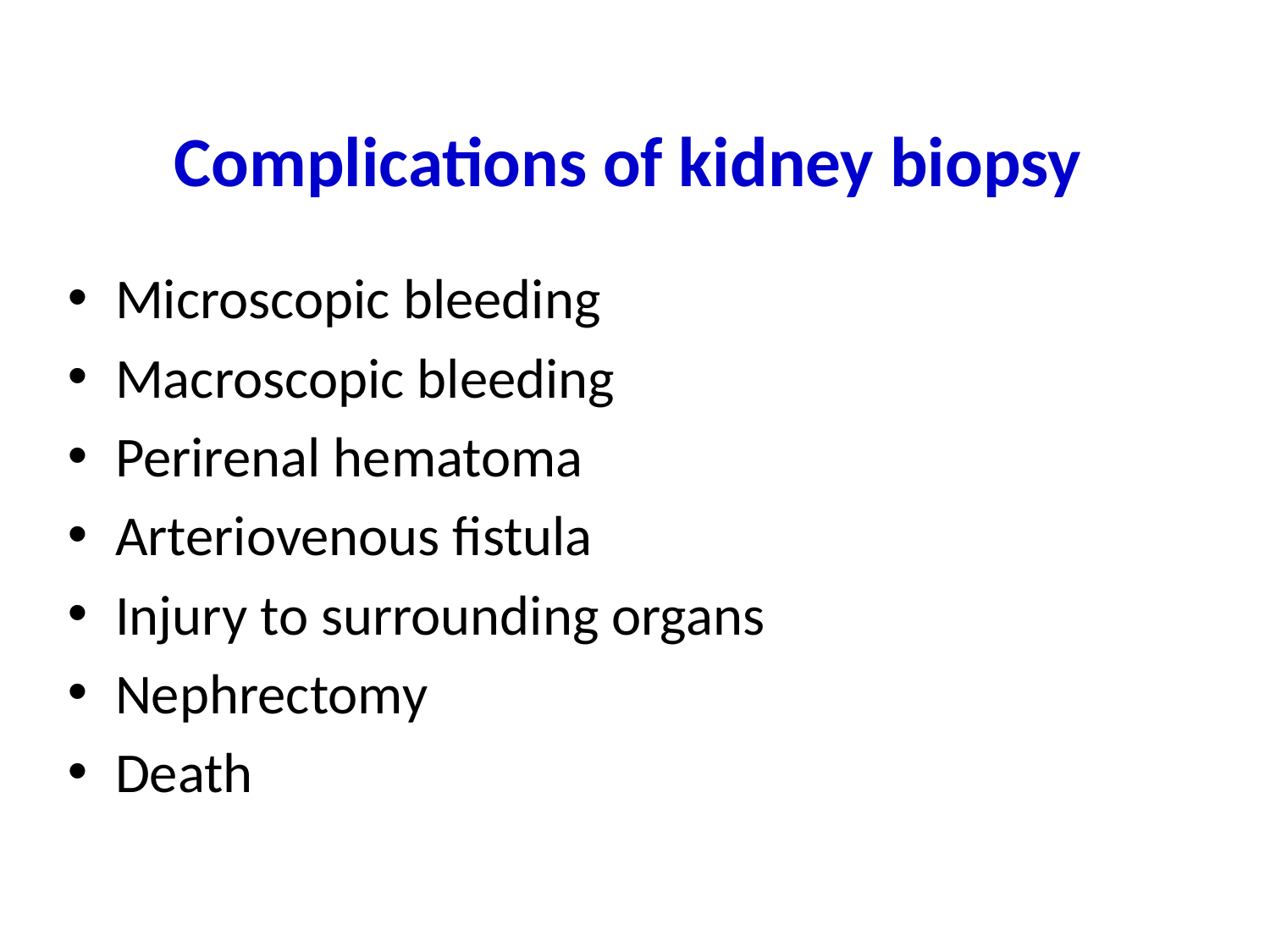

# Complications of kidney biopsy
Microscopic bleeding
Macroscopic bleeding
Perirenal hematoma
Arteriovenous fistula
Injury to surrounding organs
Nephrectomy
Death